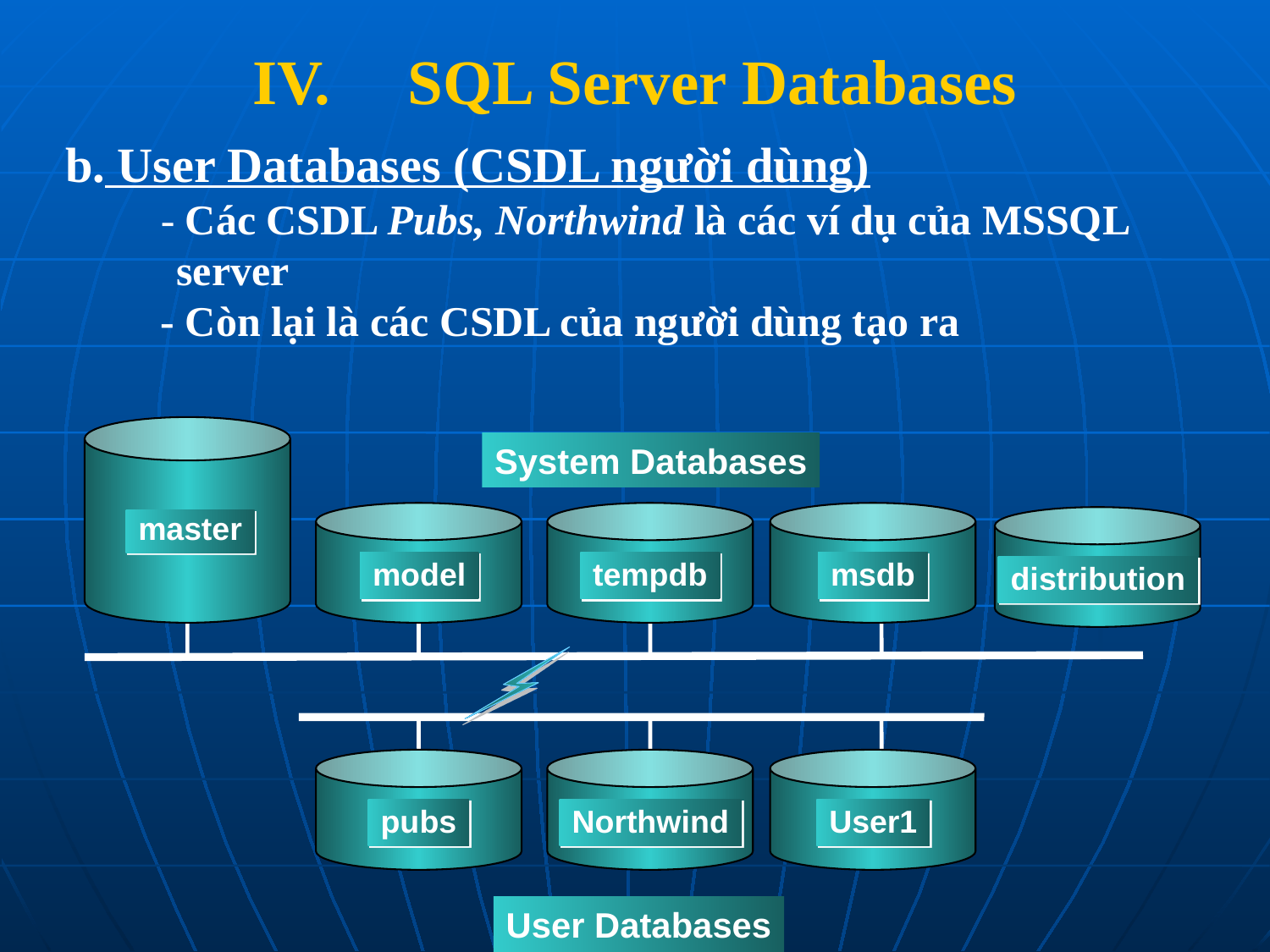

# SQL Server Databases
b. User Databases (CSDL người dùng)
   - Các CSDL Pubs, Northwind là các ví dụ của MSSQL server
   - Còn lại là các CSDL của người dùng tạo ra

System Databases

master
model
tempdb
msdb
distribution

pubs
Northwind
User1
User Databases